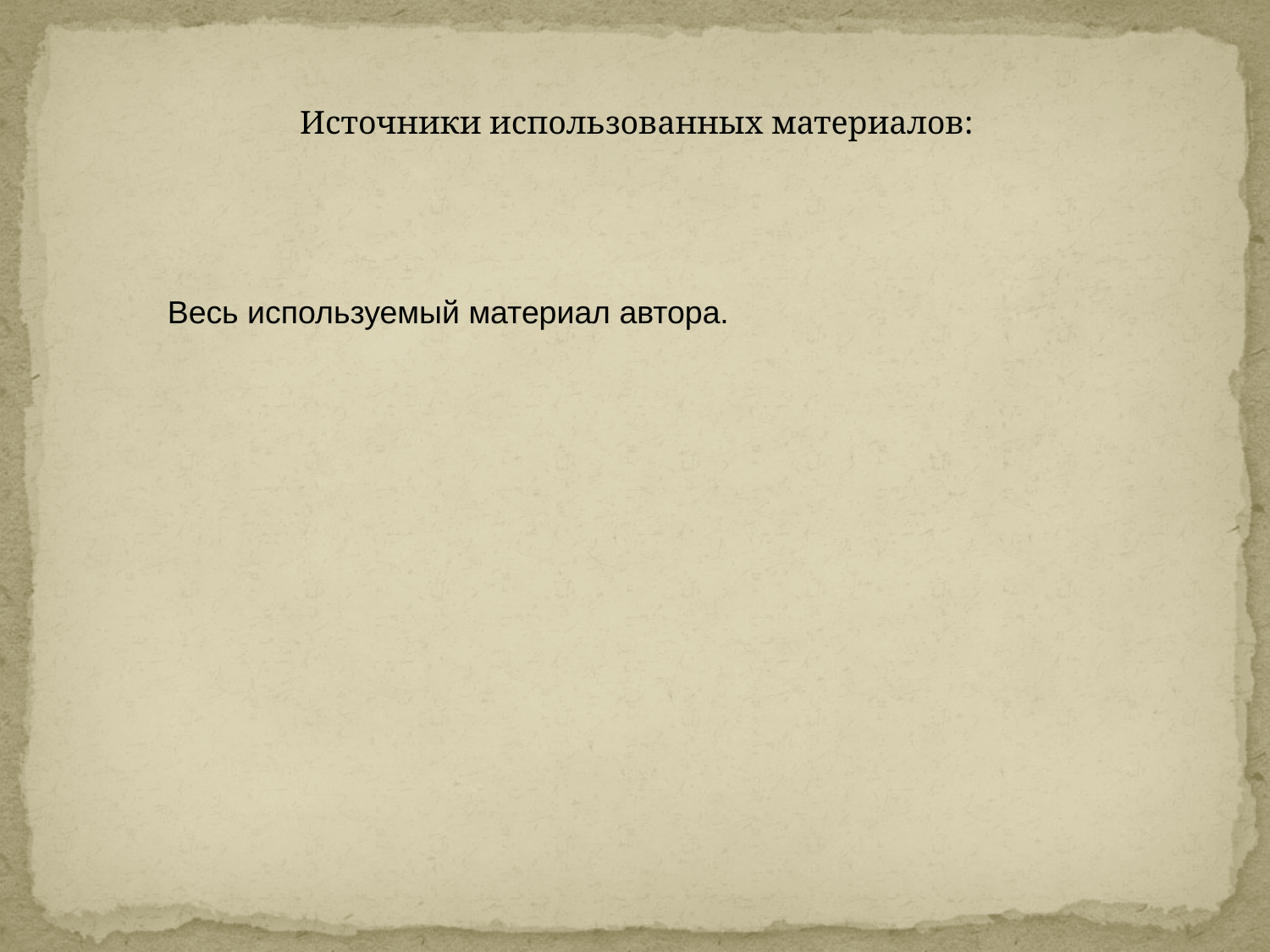

Источники использованных материалов:
Весь используемый материал автора.